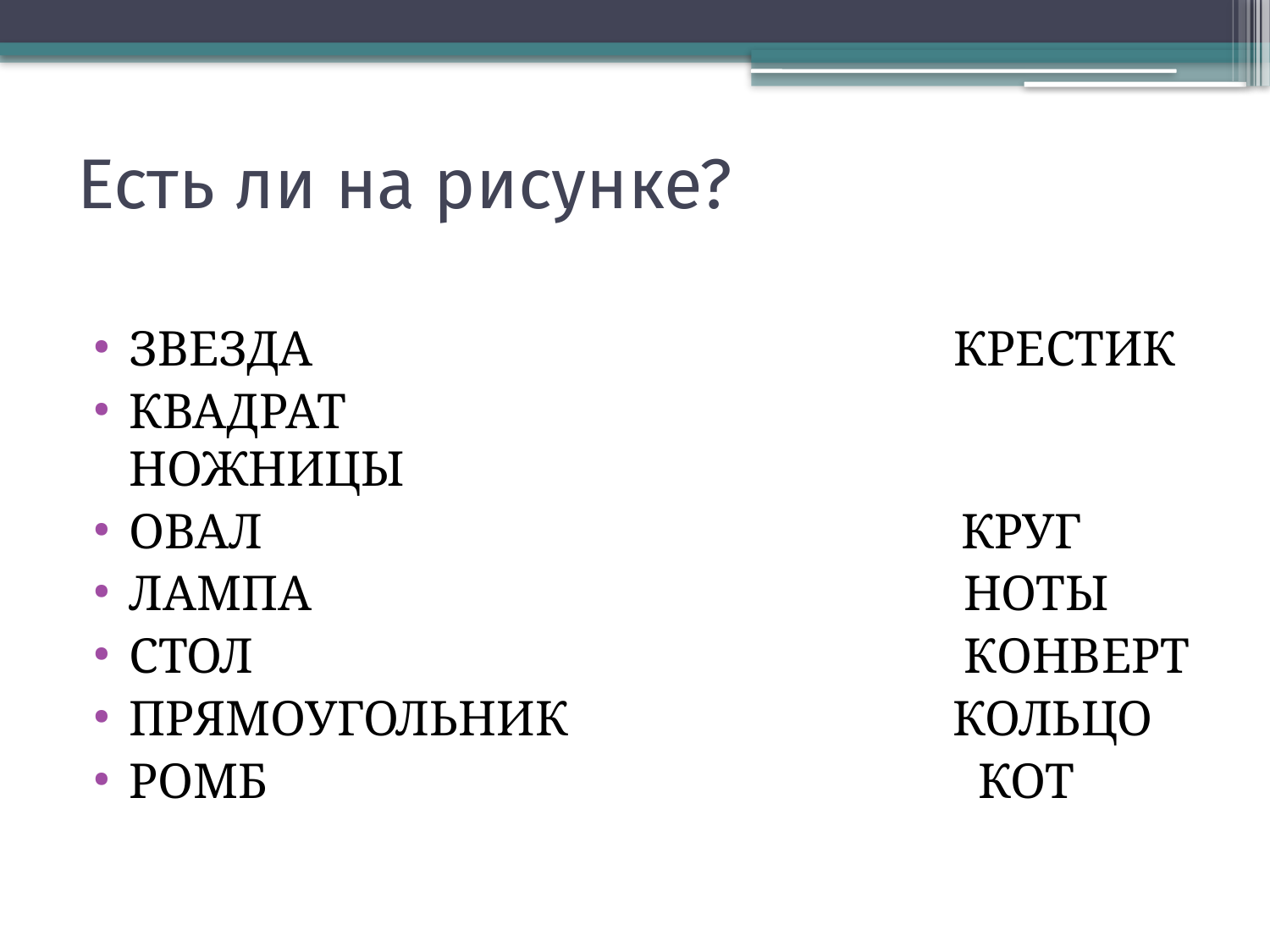

# Есть ли на рисунке?
ЗВЕЗДА                                                       КРЕСТИК
КВАДРАТ                                                    НОЖНИЦЫ
ОВАЛ                                                            КРУГ
ЛАМПА                                                        НОТЫ
СТОЛ                                                             КОНВЕРТ
ПРЯМОУГОЛЬНИК                                 КОЛЬЦО
РОМБ                                                             КОТ